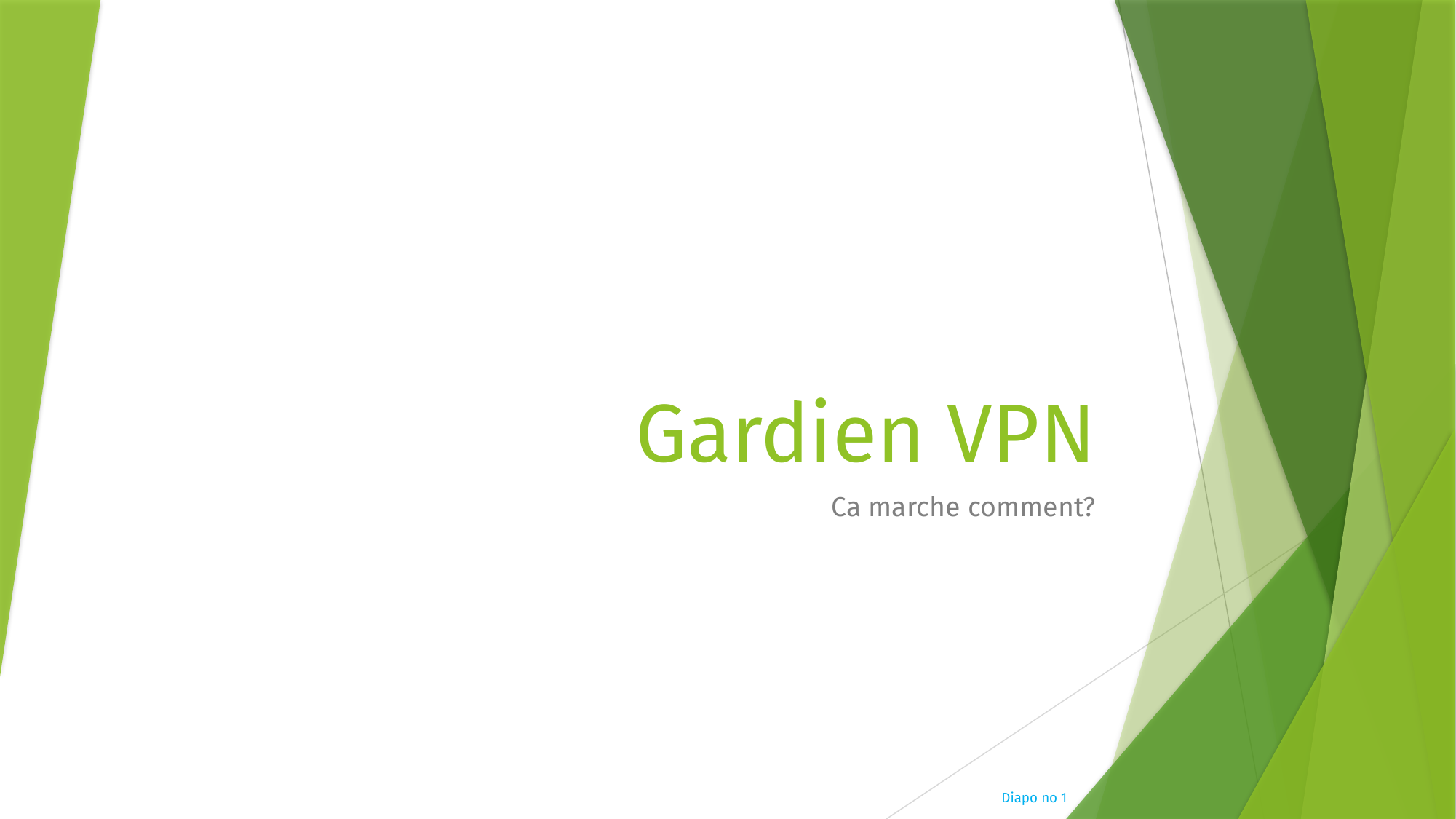

# Gardien VPN
Ca marche comment?
Diapo no 1